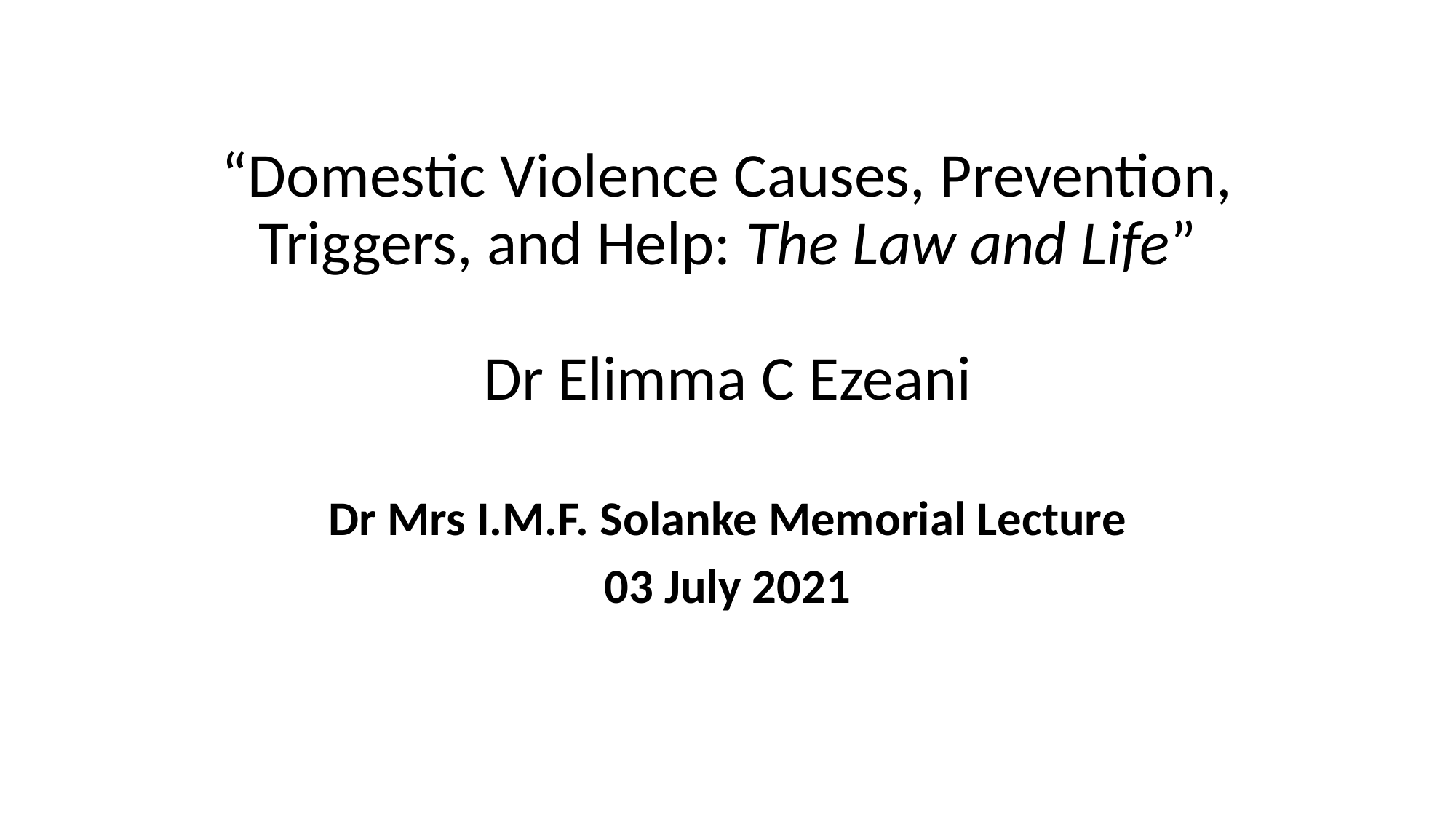

# “Domestic Violence Causes, Prevention, Triggers, and Help: The Law and Life” Dr Elimma C Ezeani
Dr Mrs I.M.F. Solanke Memorial Lecture
03 July 2021